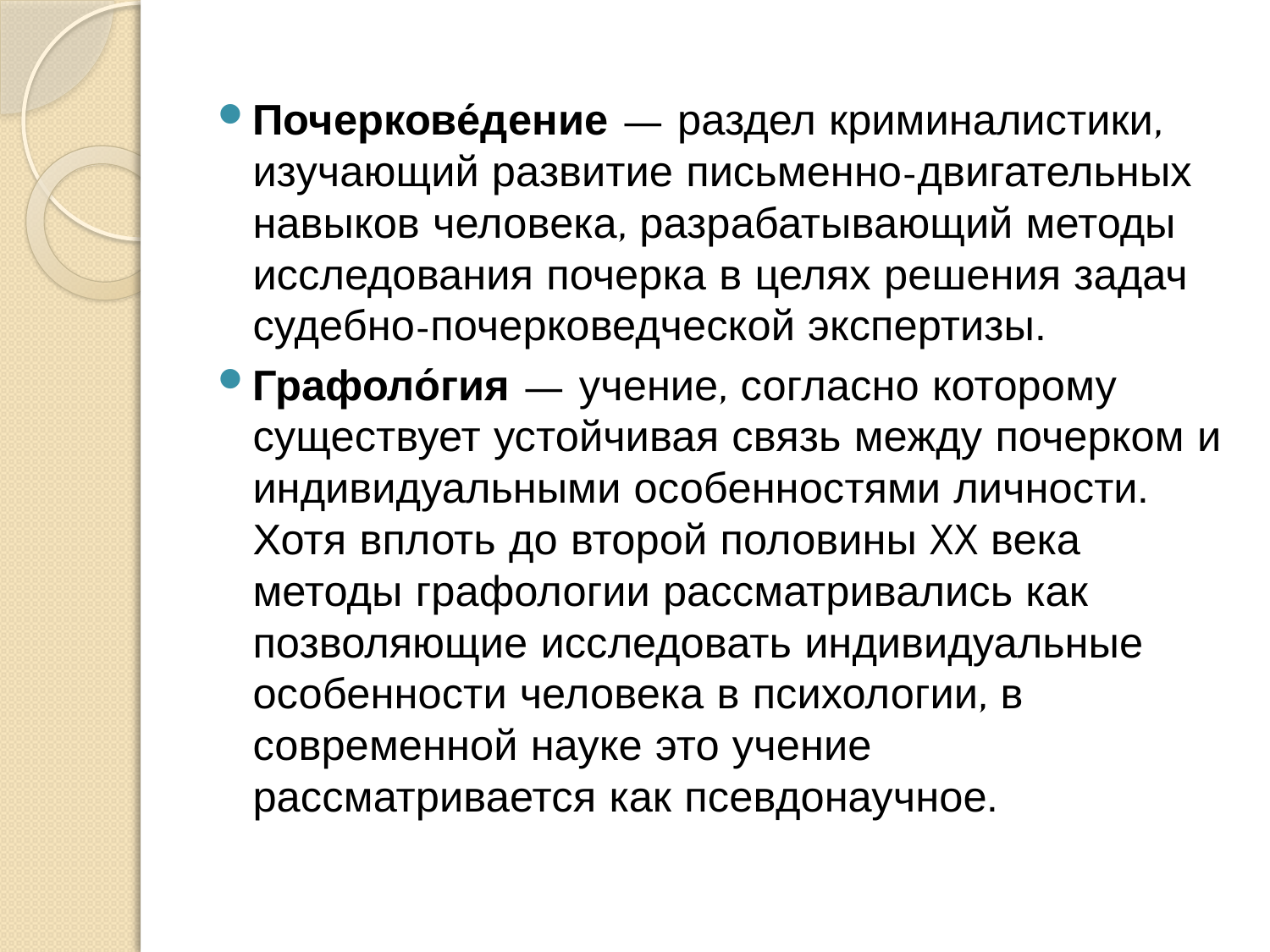

Почеркове́дение — раздел криминалистики, изучающий развитие письменно-двигательных навыков человека, разрабатывающий методы исследования почерка в целях решения задач судебно-почерковедческой экспертизы.
Графоло́гия — учение, согласно которому существует устойчивая связь между почерком и индивидуальными особенностями личности. Хотя вплоть до второй половины XX века методы графологии рассматривались как позволяющие исследовать индивидуальные особенности человека в психологии, в современной науке это учение рассматривается как псевдонаучное.